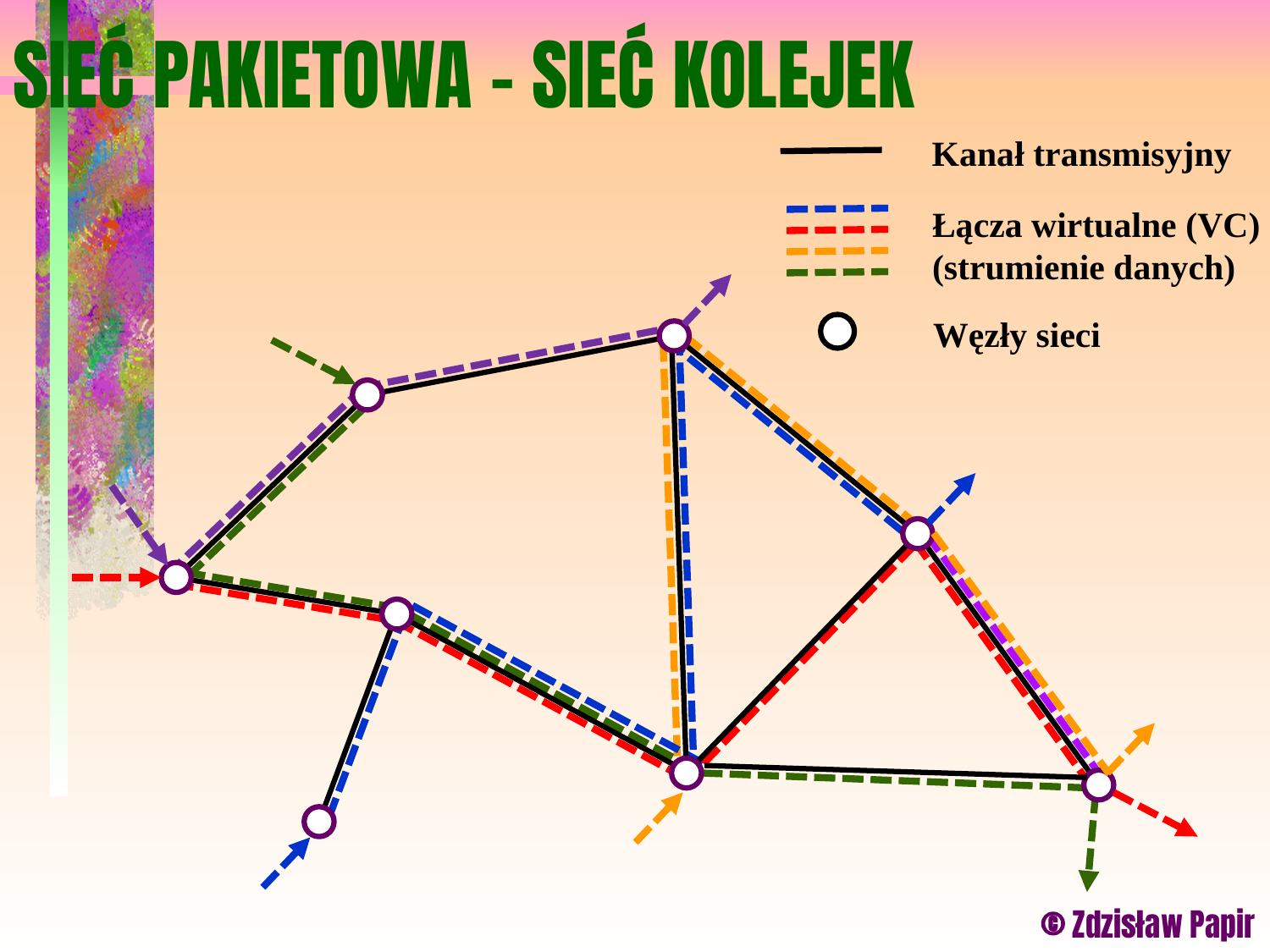

# SIEĆ PAKIETOWA – SIEĆ KOLEJEK
Kanał transmisyjny
Łącza wirtualne (VC)
(strumienie danych)

Węzły sieci

© Zdzisław Papir